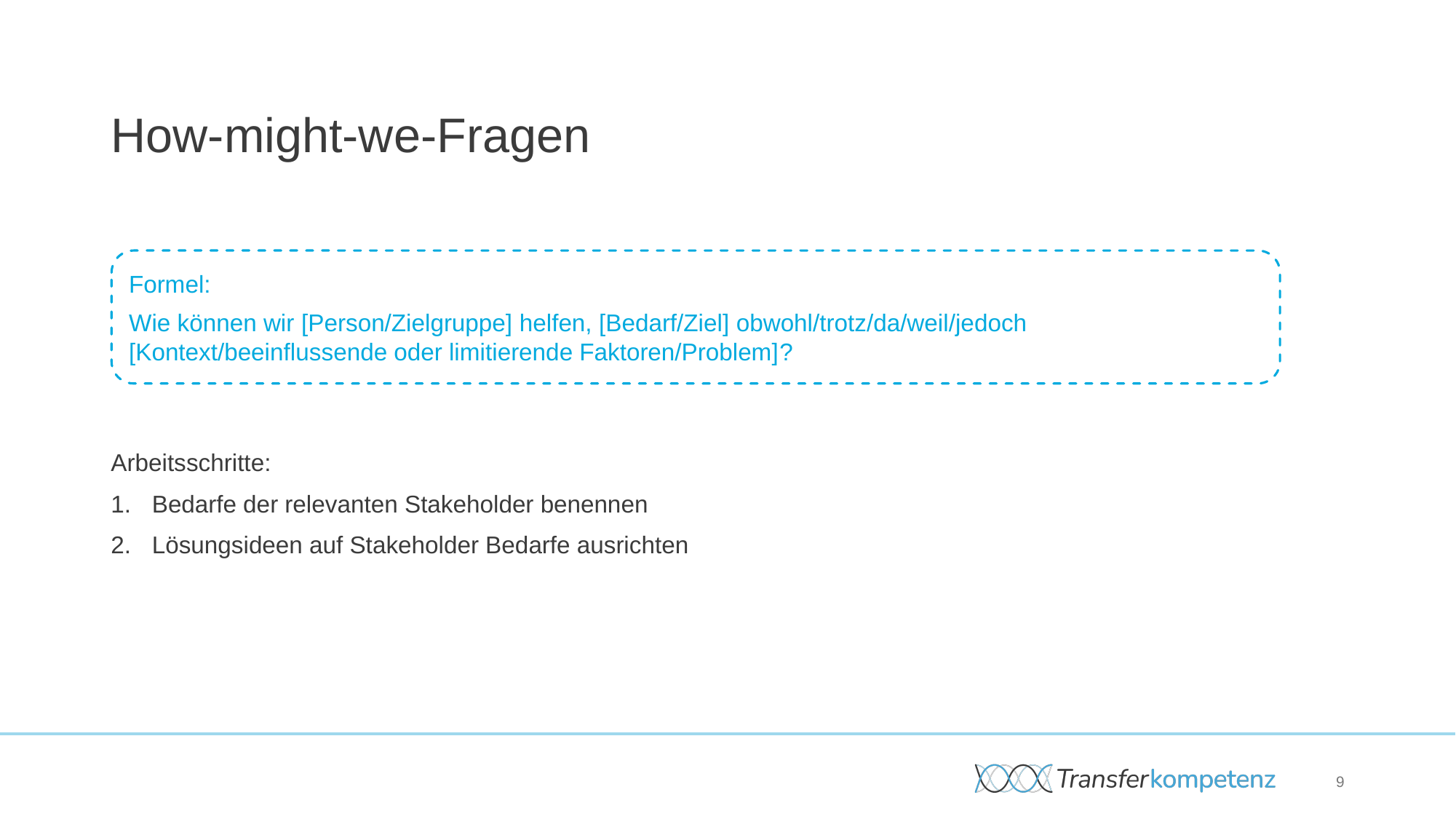

# How-might-we-Fragen

Arbeitsschritte:
Bedarfe der relevanten Stakeholder benennen
Lösungsideen auf Stakeholder Bedarfe ausrichten

Formel:
Wie können wir [Person/Zielgruppe] helfen, [Bedarf/Ziel] obwohl/trotz/da/weil/jedoch [Kontext/beeinflussende oder limitierende Faktoren/Problem]?
9